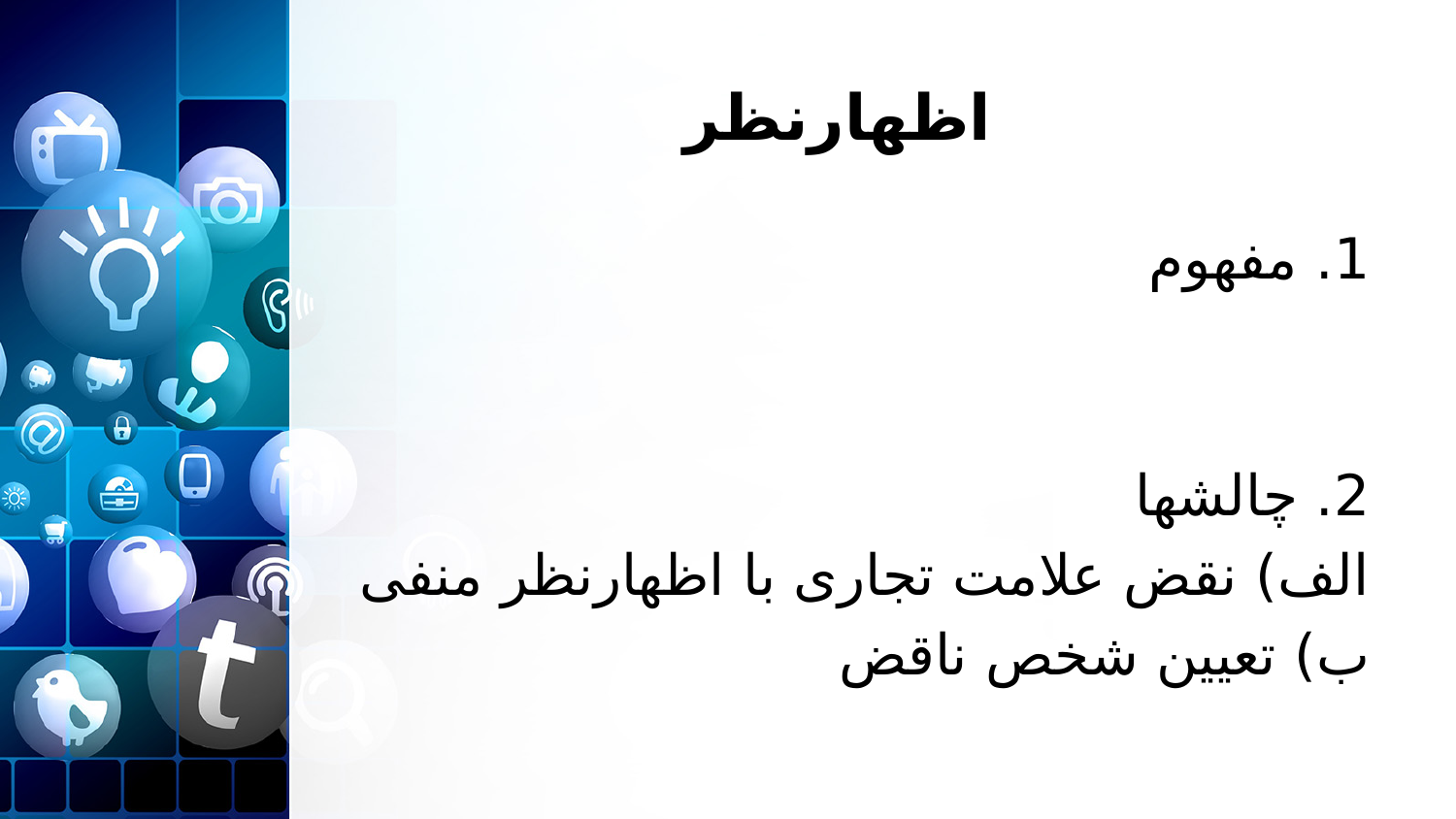

# اظهارنظر
1. مفهوم

2. چالشها
الف) نقض علامت تجاری با اظهارنظر منفی
ب) تعیین شخص ناقض